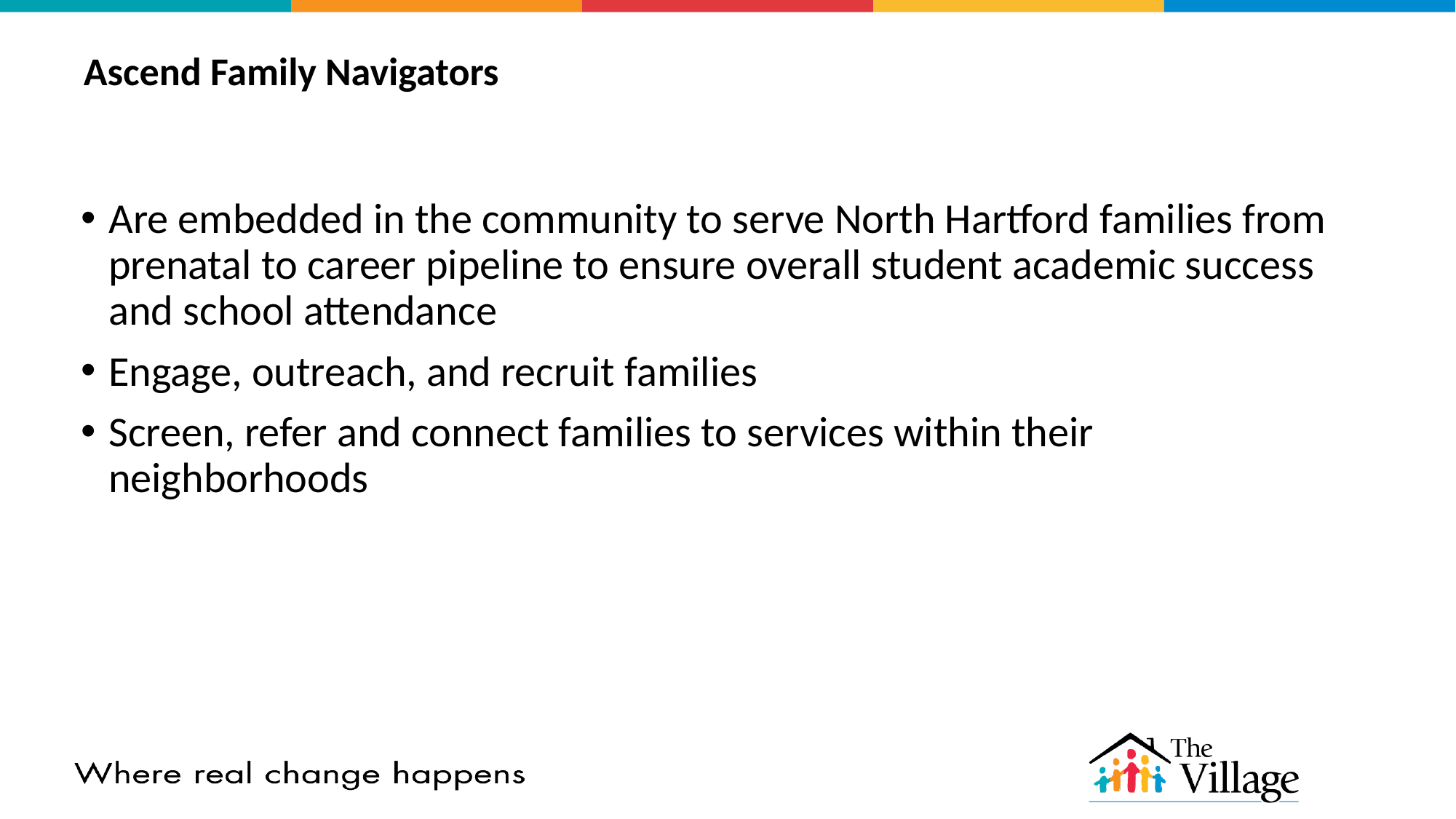

# Ascend Family Navigators
Are embedded in the community to serve North Hartford families from prenatal to career pipeline to ensure overall student academic success and school attendance
Engage, outreach, and recruit families
Screen, refer and connect families to services within their neighborhoods